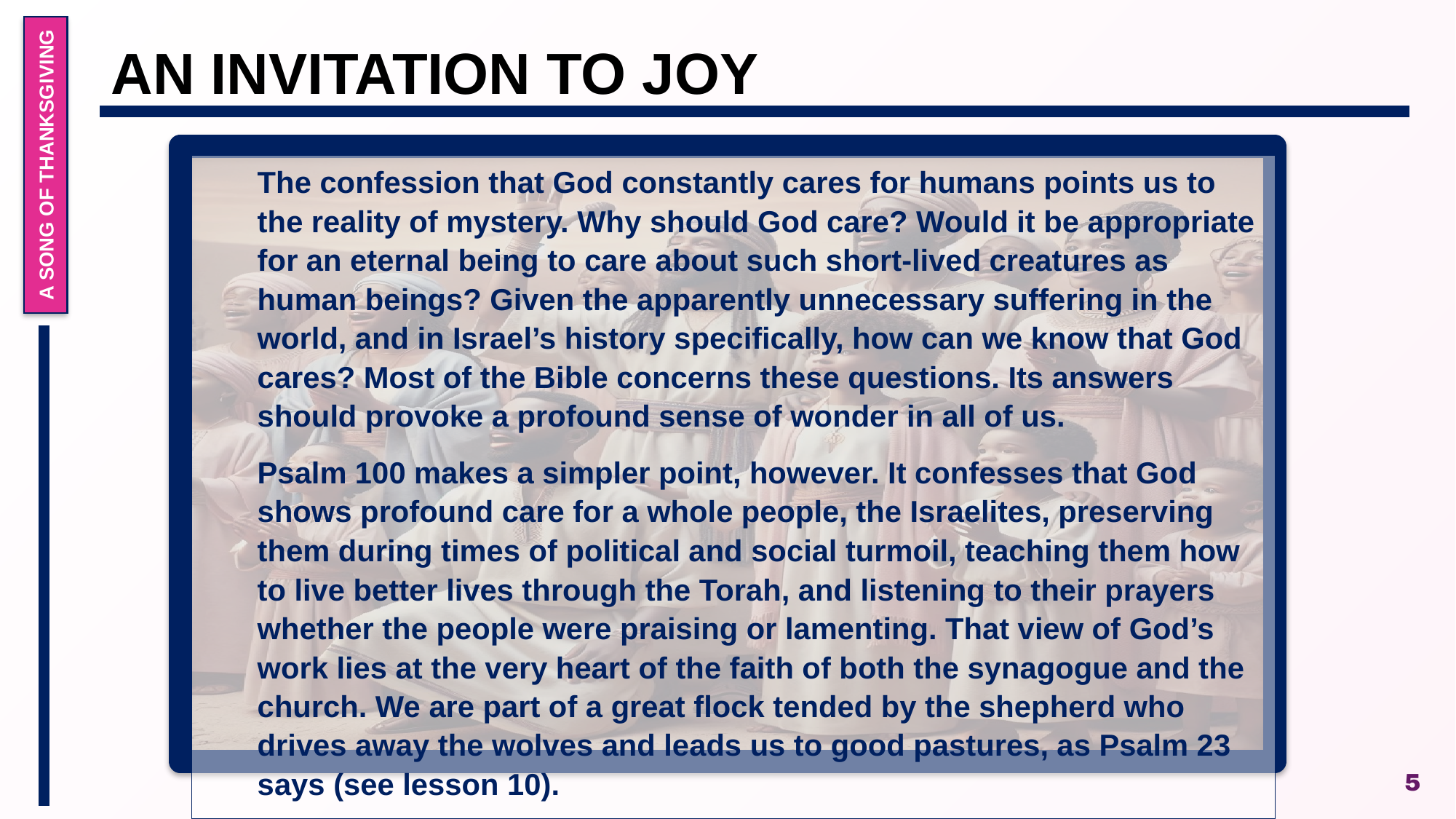

# An Invitation to Joy
A Song of Thanksgiving

The confession that God constantly cares for humans points us to the reality of mystery. Why should God care? Would it be appropriate for an eternal being to care about such short-lived creatures as human beings? Given the apparently unnecessary suffering in the world, and in Israel’s history specifically, how can we know that God cares? Most of the Bible concerns these questions. Its answers should provoke a profound sense of wonder in all of us.

Psalm 100 makes a simpler point, however. It confesses that God shows profound care for a whole people, the Israelites, preserving them during times of political and social turmoil, teaching them how to live better lives through the Torah, and listening to their prayers whether the people were praising or lamenting. That view of God’s work lies at the very heart of the faith of both the synagogue and the church. We are part of a great flock tended by the shepherd who drives away the wolves and leads us to good pastures, as Psalm 23 says (see lesson 10).

5